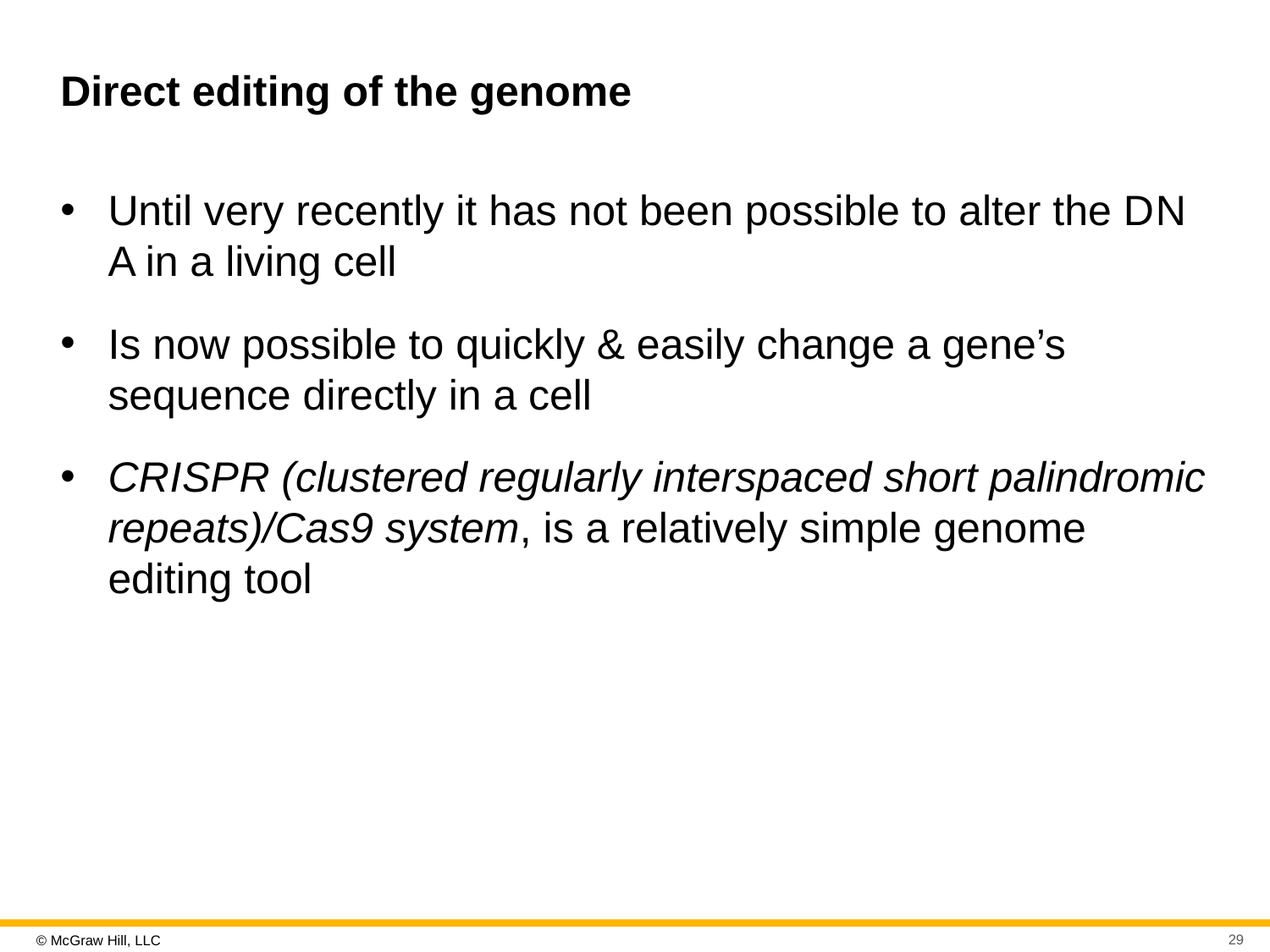

# Direct editing of the genome
Until very recently it has not been possible to alter the D N A in a living cell
Is now possible to quickly & easily change a gene’s sequence directly in a cell
C R I S P R (clustered regularly interspaced short palindromic repeats)/Cas9 system, is a relatively simple genome editing tool
29